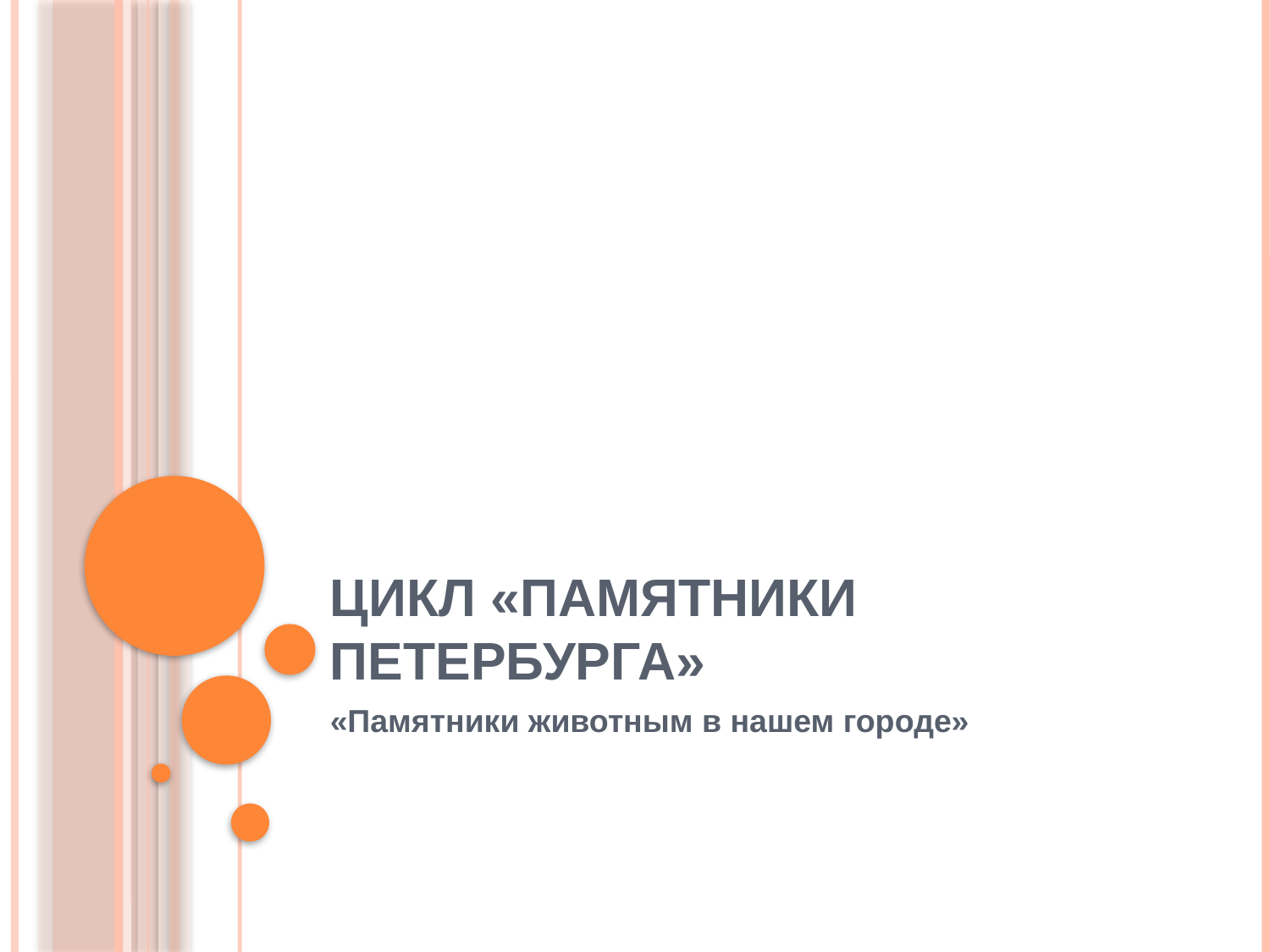

# Цикл «Памятники Петербурга»
«Памятники животным в нашем городе»